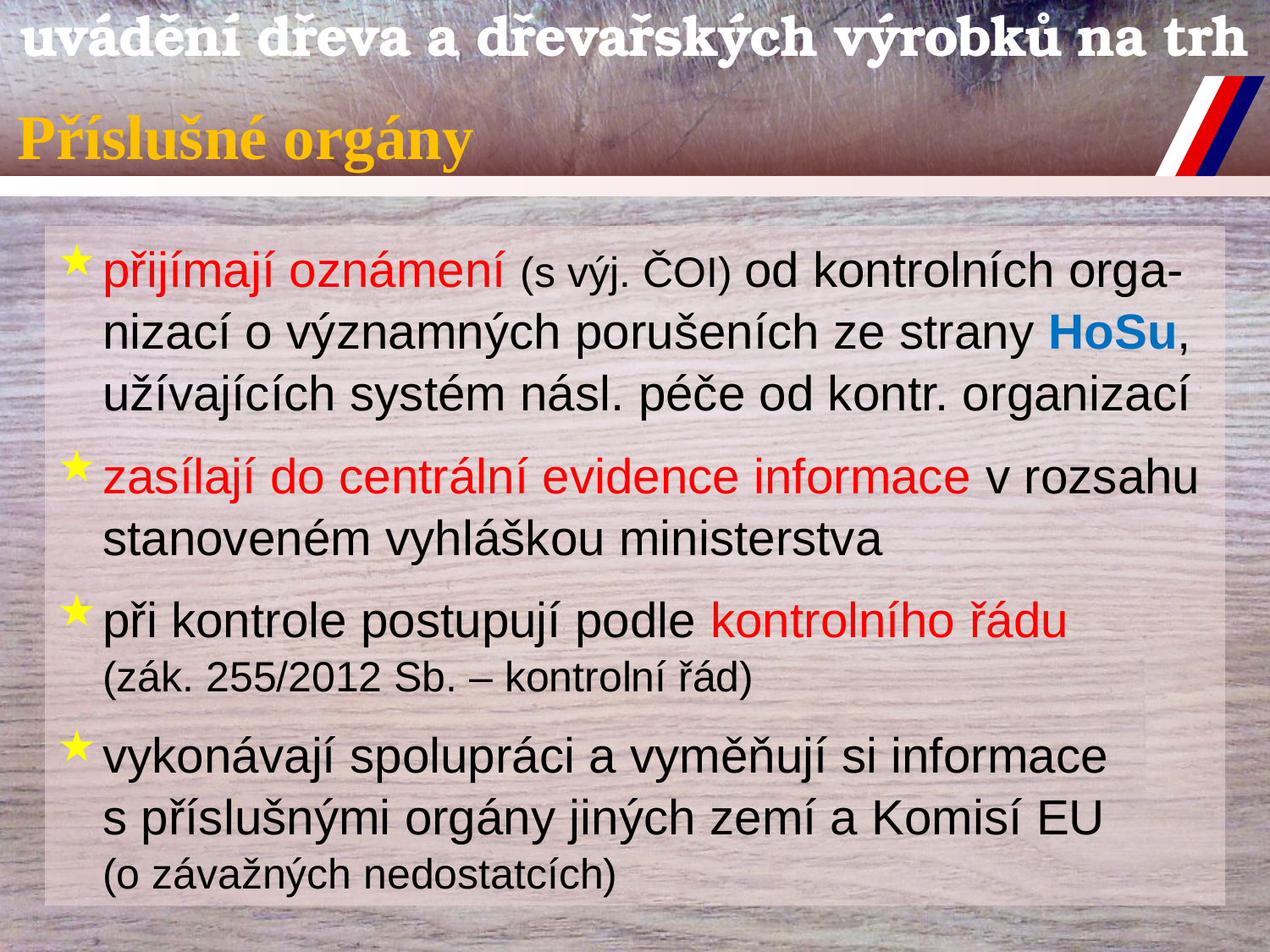

# Příslušné orgány

přijímají oznámení (s výj. ČOI) od kontrolních orga-nizací o významných porušeních ze strany HoSu, užívajících systém násl. péče od kontr. organizací
zasílají do centrální evidence informace v rozsahu stanoveném vyhláškou ministerstva
při kontrole postupují podle kontrolního řádu
(zák. 255/2012 Sb. – kontrolní řád)
vykonávají spolupráci a vyměňují si informace
s příslušnými orgány jiných zemí a Komisí EU
(o závažných nedostatcích)